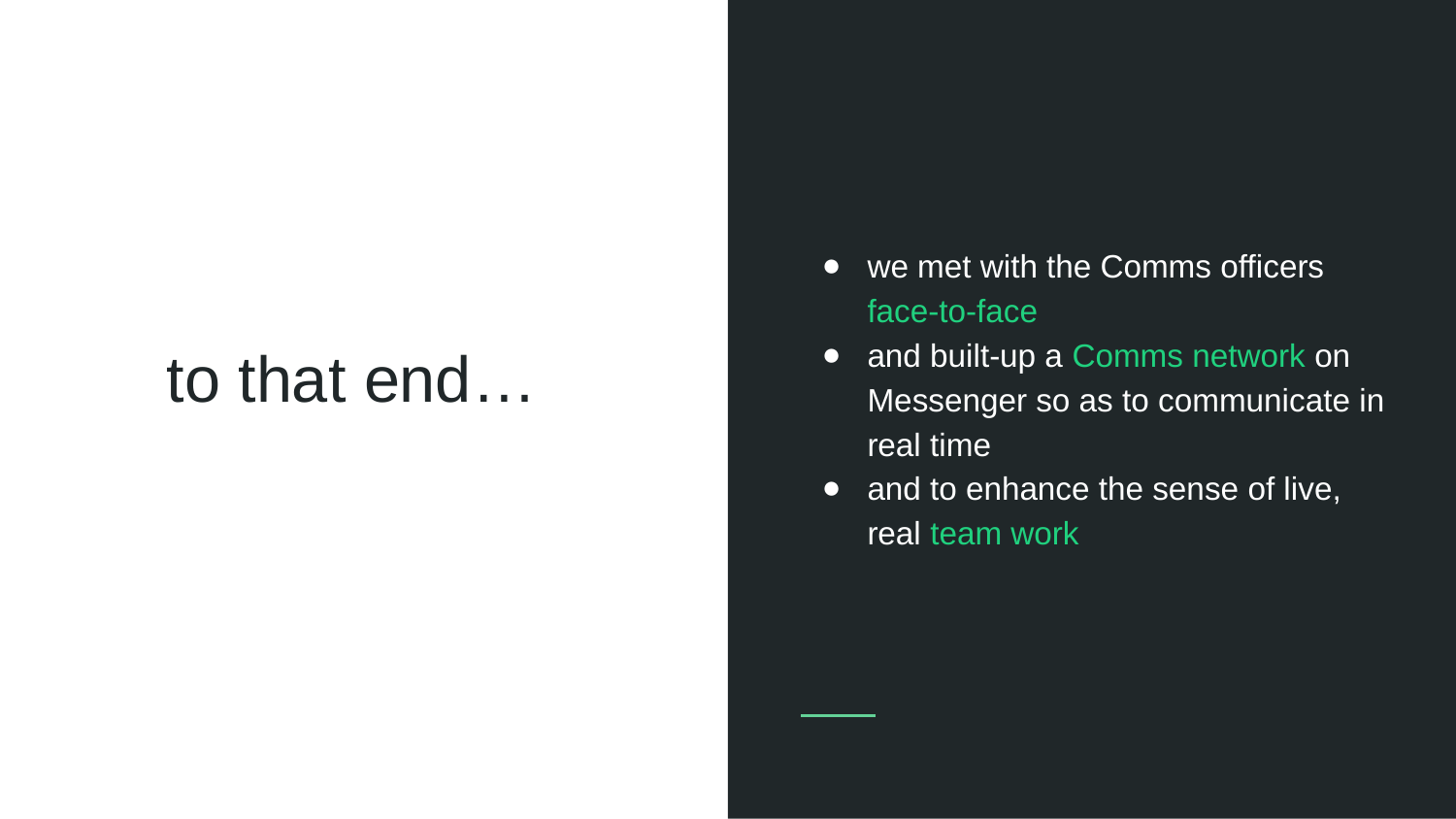

# to that end…

we met with the Comms officers face-to-face
and built-up a Comms network on Messenger so as to communicate in real time
and to enhance the sense of live, real team work